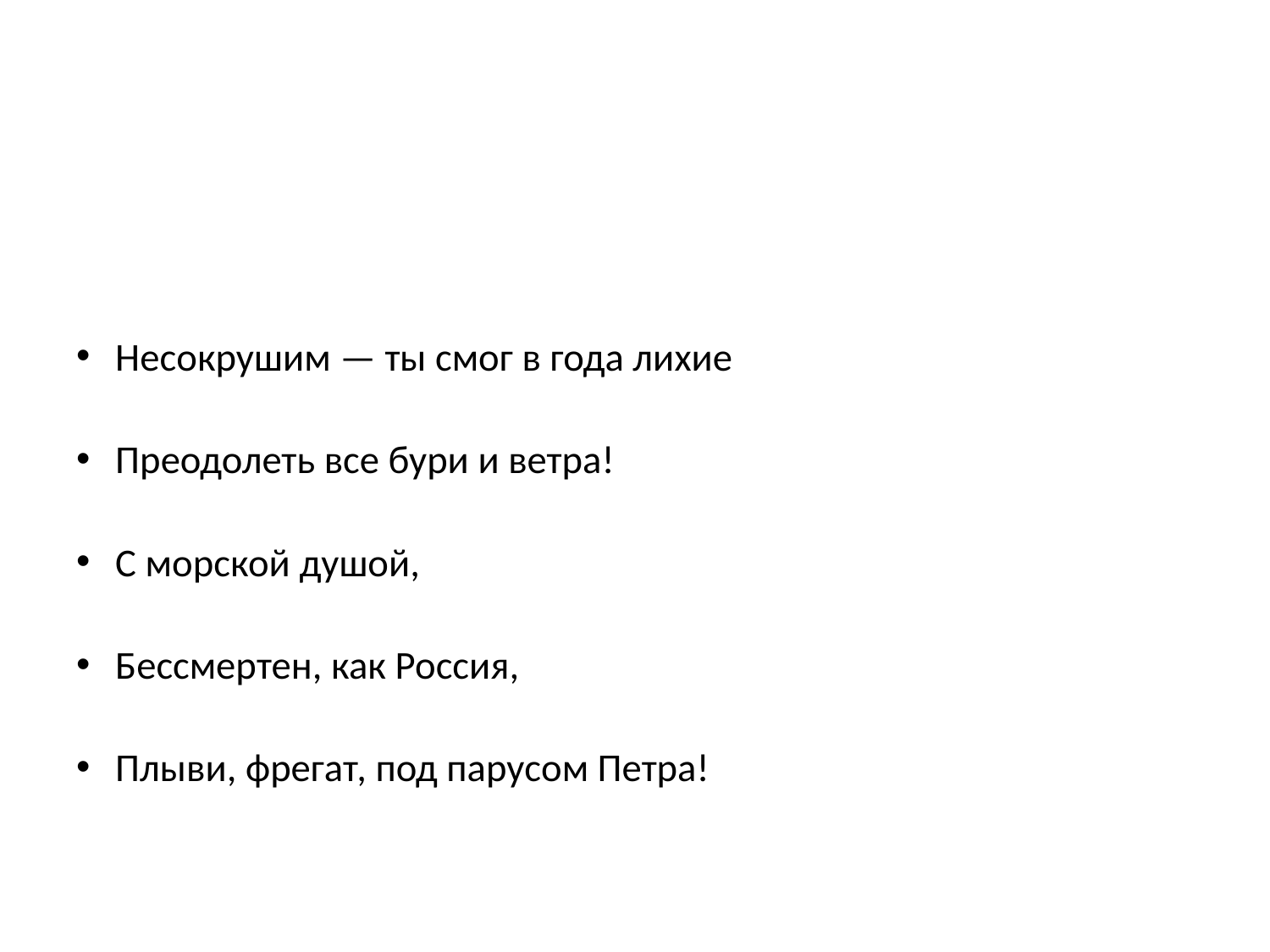

#

Несокрушим — ты смог в года лихие
Преодолеть все бури и ветра!
С морской душой,
Бессмертен, как Россия,
Плыви, фрегат, под парусом Петра!